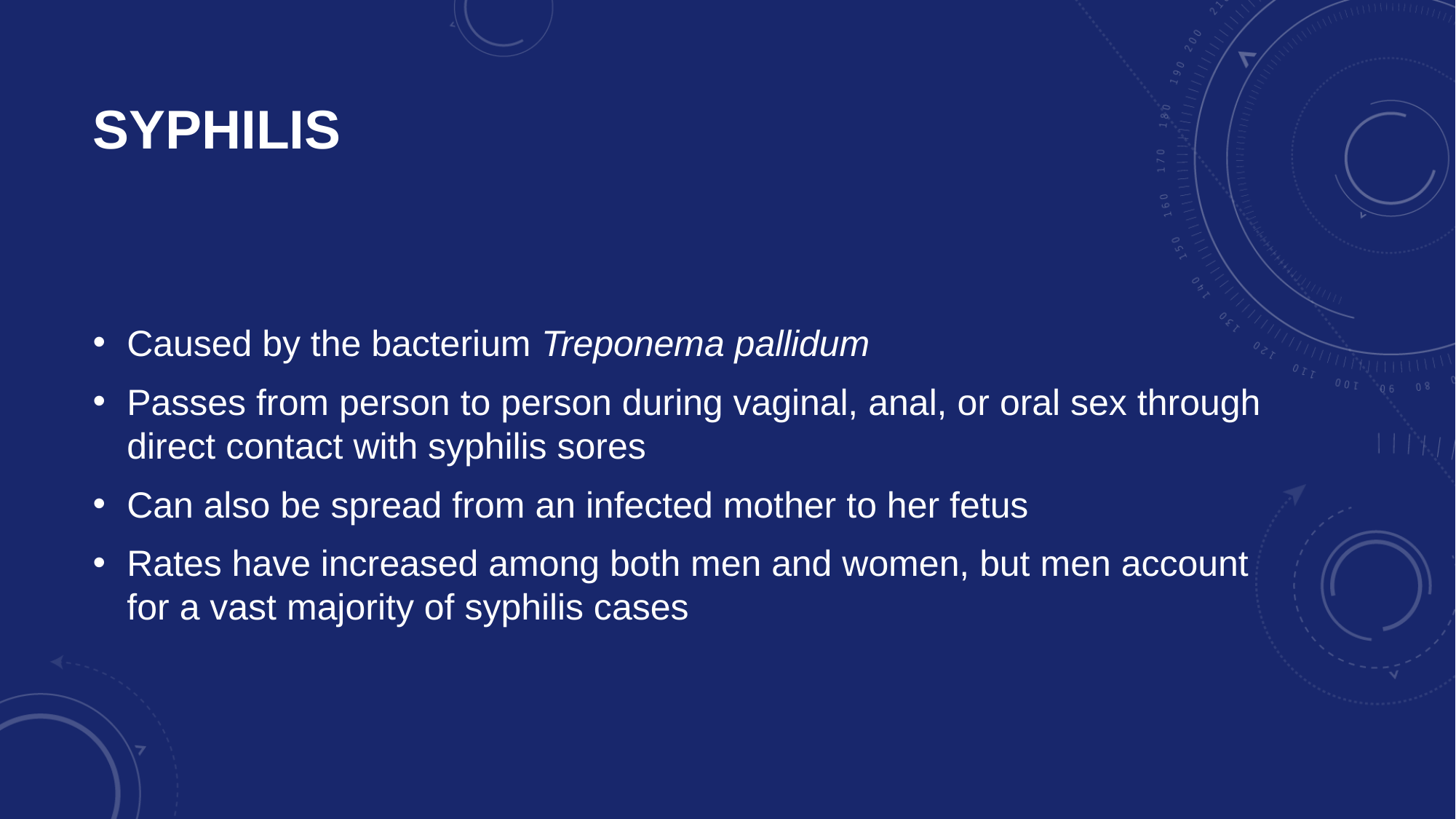

# Syphilis
Caused by the bacterium Treponema pallidum
Passes from person to person during vaginal, anal, or oral sex through direct contact with syphilis sores
Can also be spread from an infected mother to her fetus
Rates have increased among both men and women, but men account for a vast majority of syphilis cases